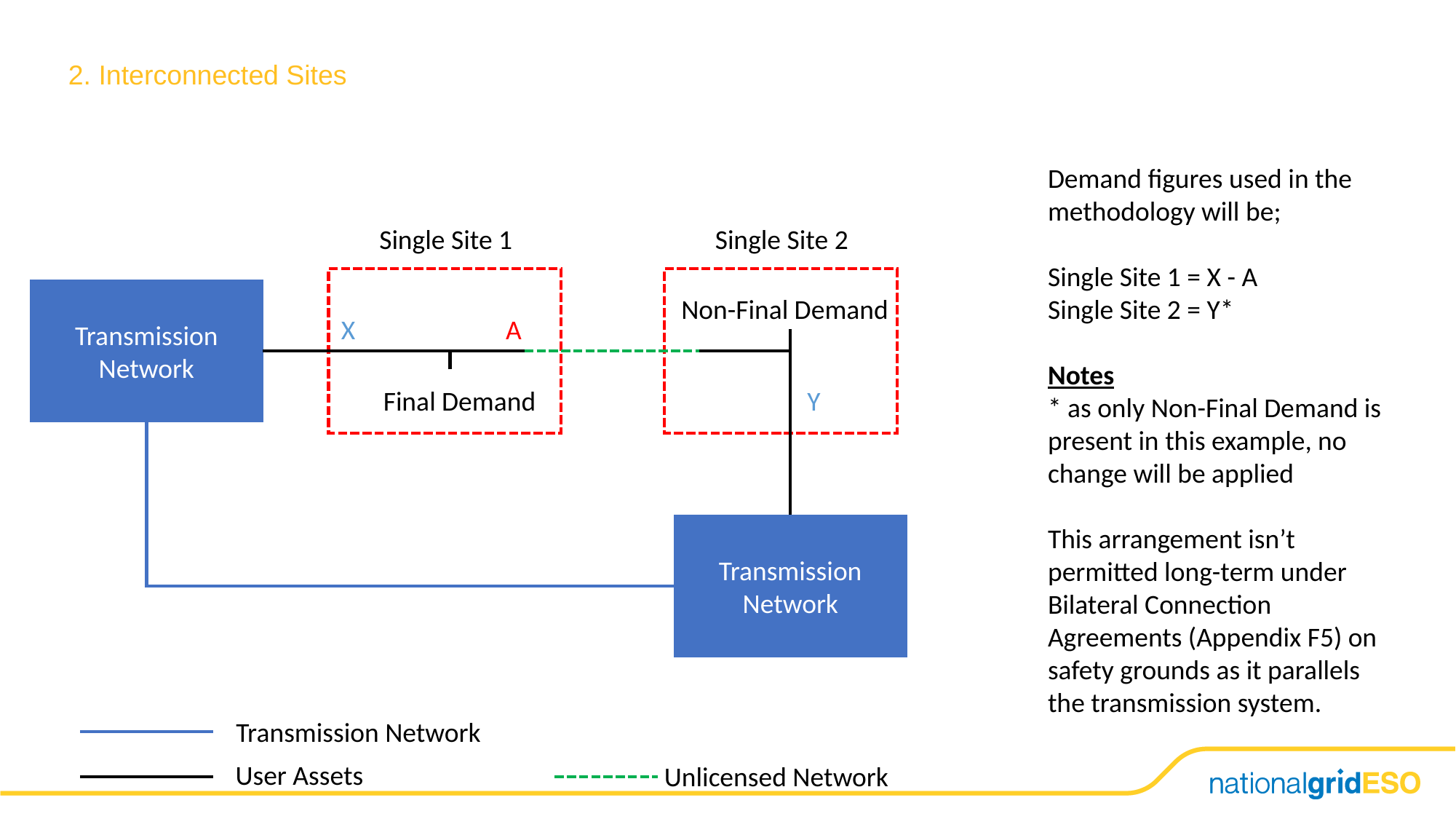

2. Interconnected Sites
Demand figures used in the methodology will be;

Single Site 1 = X - A
Single Site 2 = Y*

Notes
* as only Non-Final Demand is present in this example, no change will be applied

This arrangement isn’t permitted long-term under Bilateral Connection Agreements (Appendix F5) on safety grounds as it parallels the transmission system.
Single Site 1
Single Site 2

Transmission Network

Non-Final Demand
X
A
Final Demand
Y

Transmission Network

Transmission Network
User Assets
Unlicensed Network